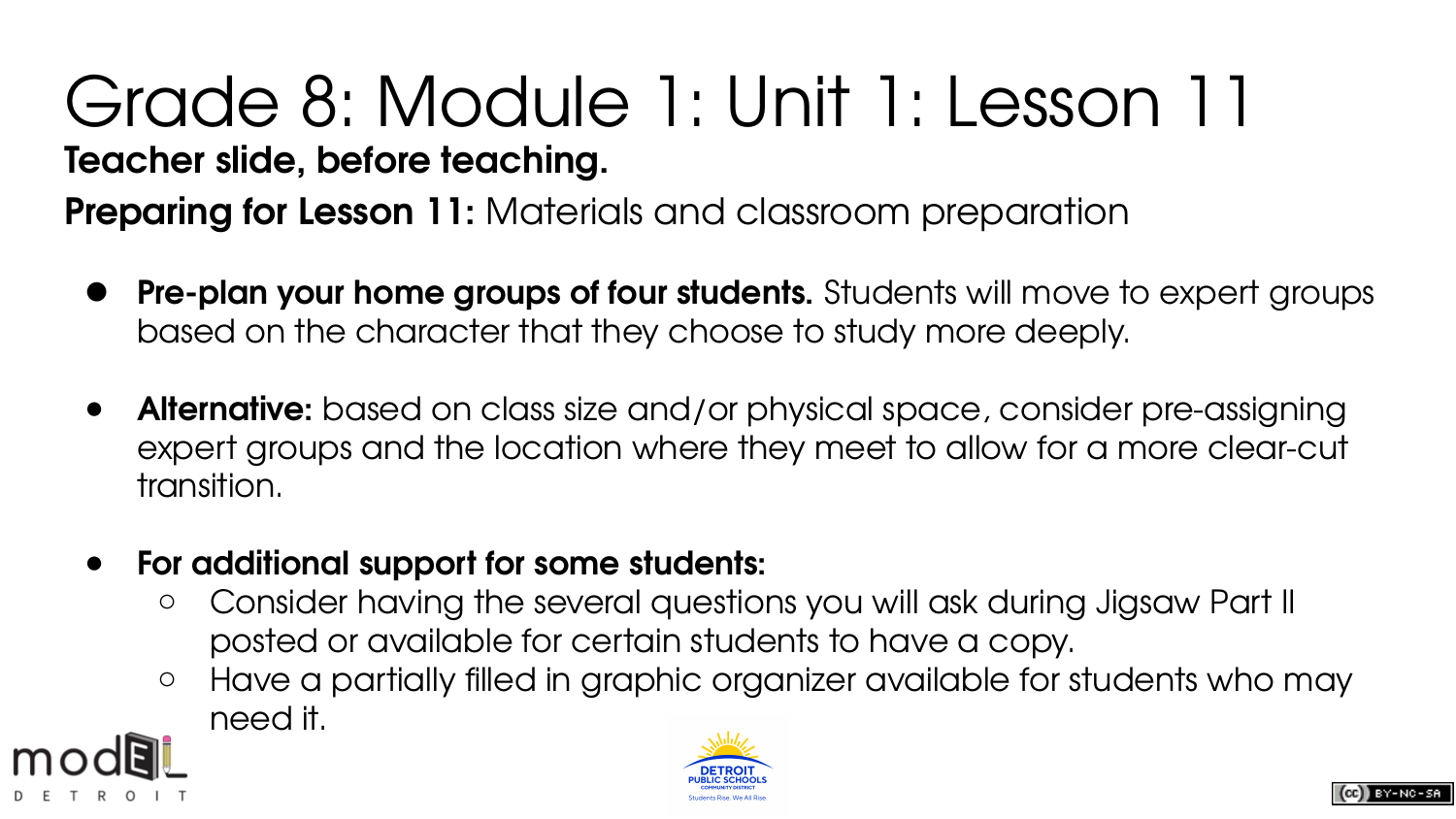

# Grade 8: Module 1: Unit 1: Lesson 11
Teacher slide, before teaching.
Preparing for Lesson 11: Materials and classroom preparation

Pre-plan your home groups of four students. Students will move to expert groups based on the character that they choose to study more deeply.

Alternative: based on class size and/or physical space, consider pre-assigning expert groups and the location where they meet to allow for a more clear-cut transition.

For additional support for some students:
Consider having the several questions you will ask during Jigsaw Part II posted or available for certain students to have a copy.
Have a partially filled in graphic organizer available for students who may need it.